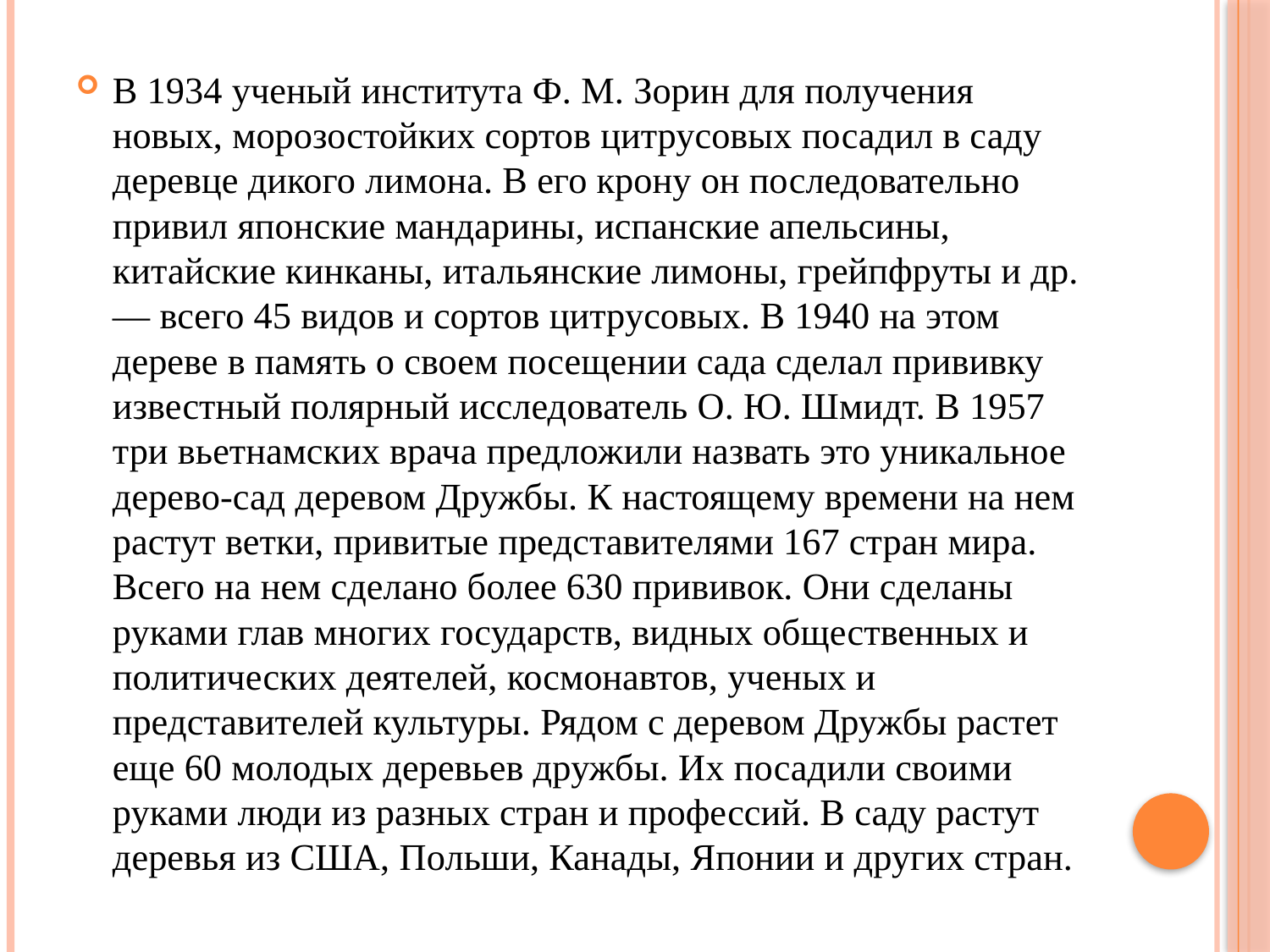

#
В 1934 ученый института Ф. М. Зорин для получения новых, морозостойких сортов цитрусовых посадил в саду деревце дикого лимона. В его крону он последовательно привил японские мандарины, испанские апельсины, китайские кинканы, итальянские лимоны, грейпфруты и др. — всего 45 видов и сортов цитрусовых. В 1940 на этом дереве в память о своем посещении сада сделал прививку известный полярный исследователь О. Ю. Шмидт. В 1957 три вьетнамских врача предложили назвать это уникальное дерево-сад деревом Дружбы. К настоящему времени на нем растут ветки, привитые представителями 167 стран мира. Всего на нем сделано более 630 прививок. Они сделаны руками глав многих государств, видных общественных и политических деятелей, космонавтов, ученых и представителей культуры. Рядом с деревом Дружбы растет еще 60 молодых деревьев дружбы. Их посадили своими руками люди из разных стран и профессий. В саду растут деревья из США, Польши, Канады, Японии и других стран.